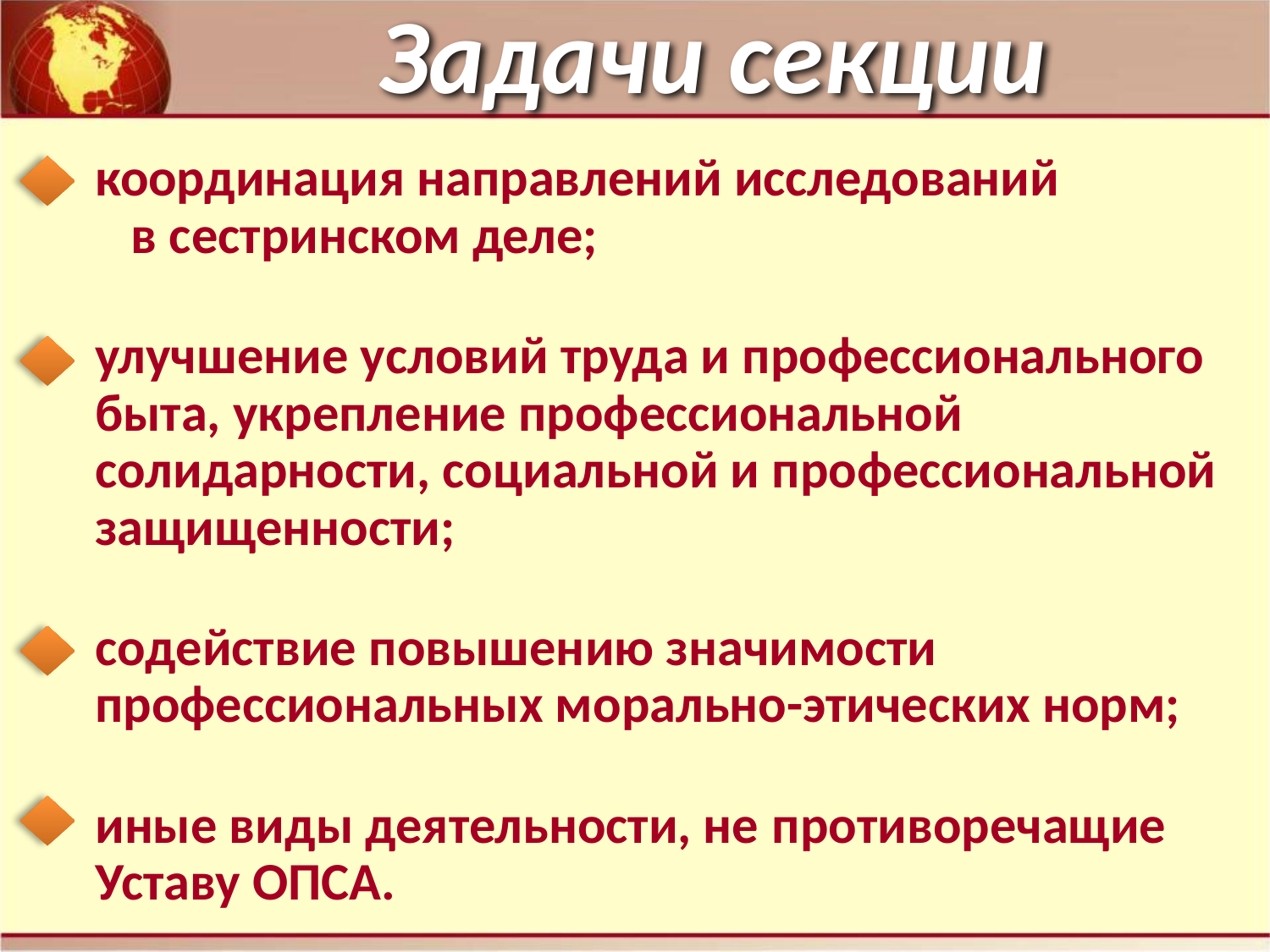

Задачи секции
координация направлений исследований                    в сестринском деле;
улучшение условий труда и профессионального быта, укрепление профессиональной солидарности, социальной и профессиональной защищенности;
содействие повышению значимости профессиональных морально-этических норм;
иные виды деятельности, не противоречащие Уставу ОПСА.